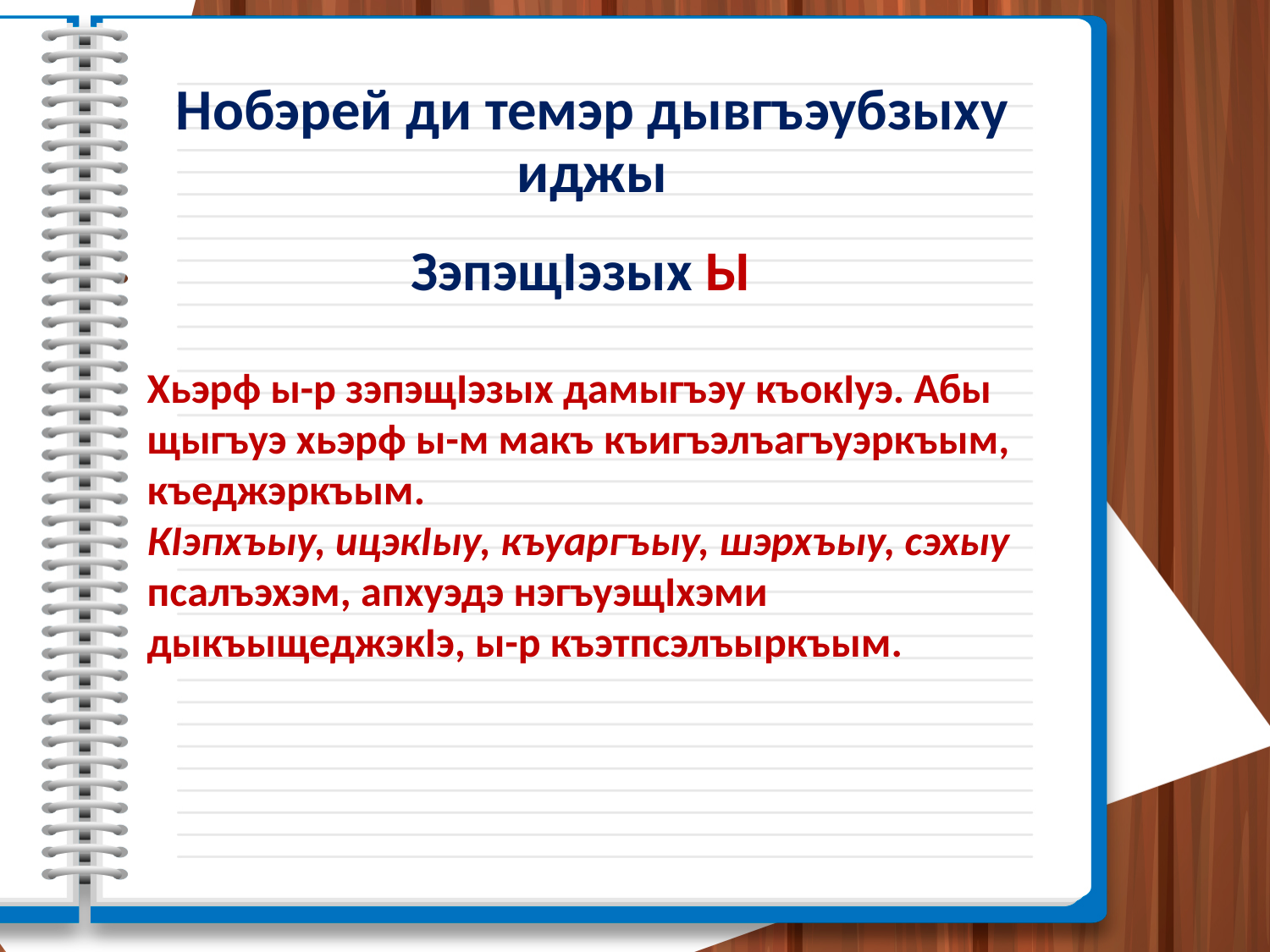

# Нобэрей ди темэр дывгъэубзыху иджы
ЗэпэщIэзых Ы
Хьэрф ы-р зэпэщӀэзых дамыгъэу къокӀуэ. Абы
щыгъуэ хьэрф ы-м макъ къигъэлъагъуэркъым,
къеджэркъым.
КӀэпхъыу, ицэкӀыу, къуаргъыу, шэрхъыу, сэхыу
псалъэхэм, апхуэдэ нэгъуэщӀхэми дыкъыщеджэкӀэ, ы-р къэтпсэлъыркъым.